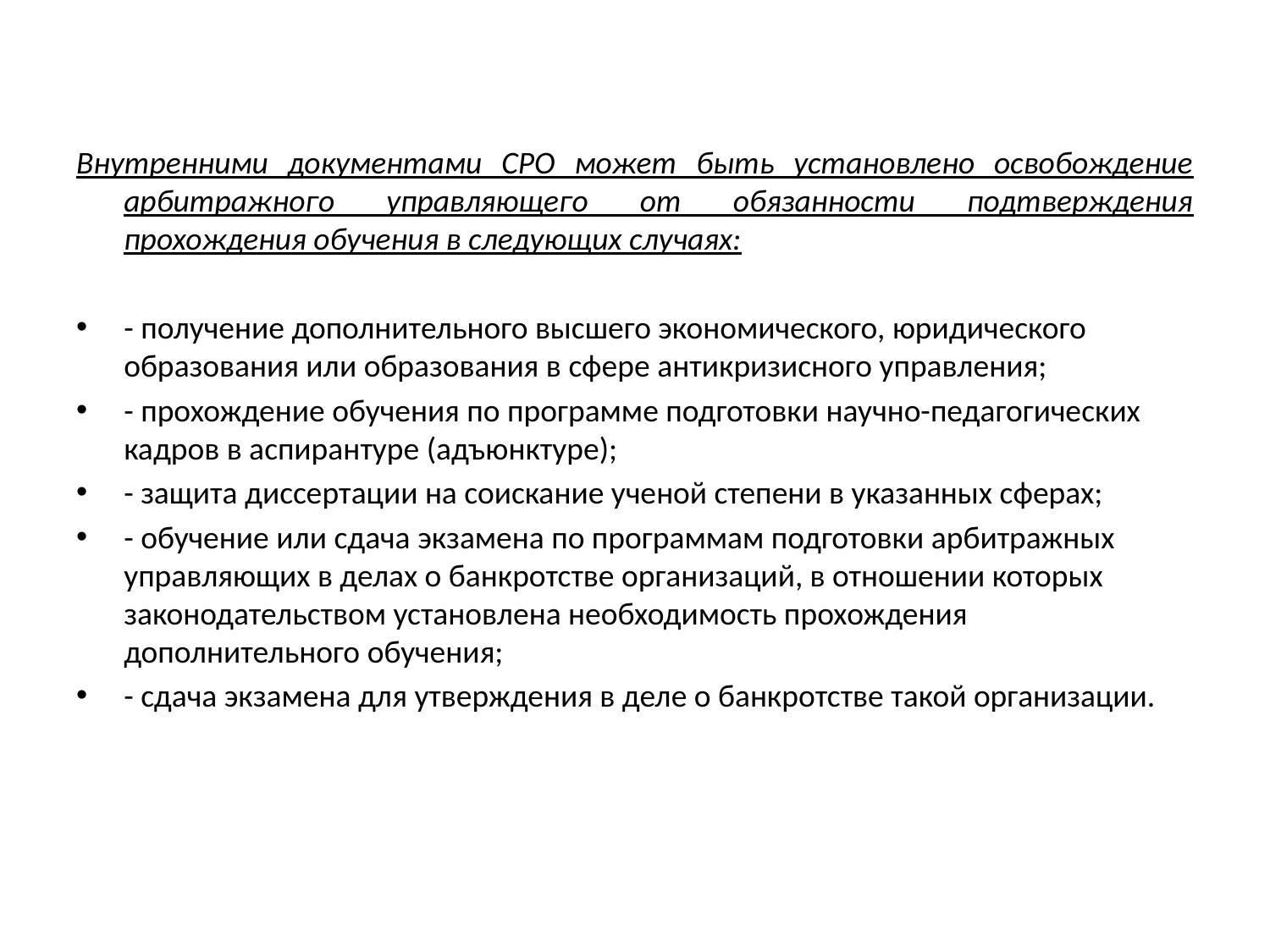

#
Внутренними документами СРО может быть установлено освобождение арбитражного управляющего от обязанности подтверждения прохождения обучения в следующих случаях:

- получение дополнительного высшего экономического, юридического образования или образования в сфере антикризисного управления;
- прохождение обучения по программе подготовки научно-педагогических кадров в аспирантуре (адъюнктуре);
- защита диссертации на соискание ученой степени в указанных сферах;
- обучение или сдача экзамена по программам подготовки арбитражных управляющих в делах о банкротстве организаций, в отношении которых законодательством установлена необходимость прохождения дополнительного обучения;
- сдача экзамена для утверждения в деле о банкротстве такой организации.